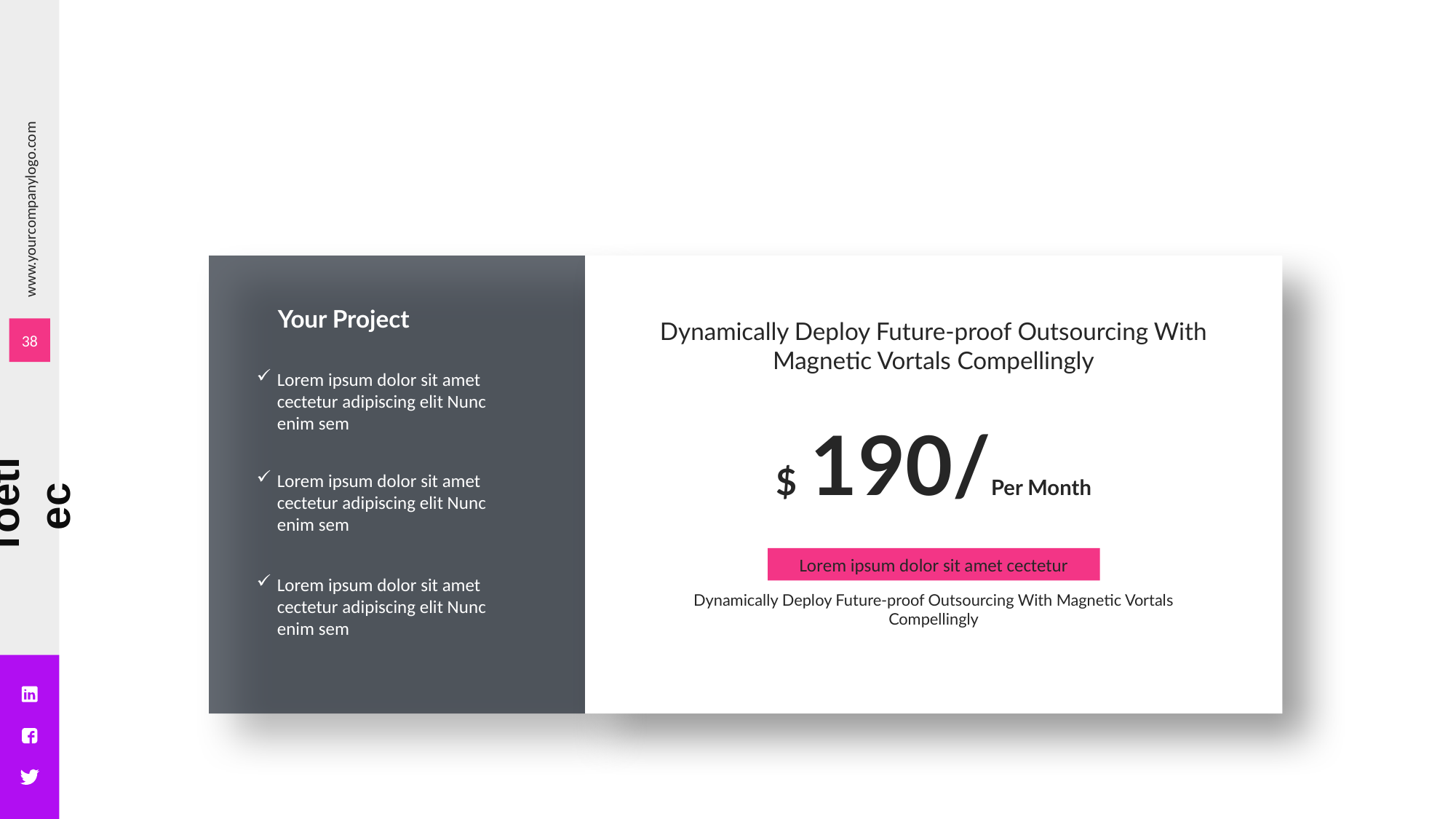

Special Plan for Your Project
Insert  Your Great Subtitle Here

Your Project
Dynamically Deploy Future-proof Outsourcing With Magnetic Vortals Compellingly
38
Lorem ipsum dolor sit amet cectetur adipiscing elit Nunc enim sem
$ 190/Per Month
Lorem ipsum dolor sit amet cectetur adipiscing elit Nunc enim sem
Lorem ipsum dolor sit amet cectetur
Lorem ipsum dolor sit amet cectetur adipiscing elit Nunc enim sem
Dynamically Deploy Future-proof Outsourcing With Magnetic Vortals Compellingly